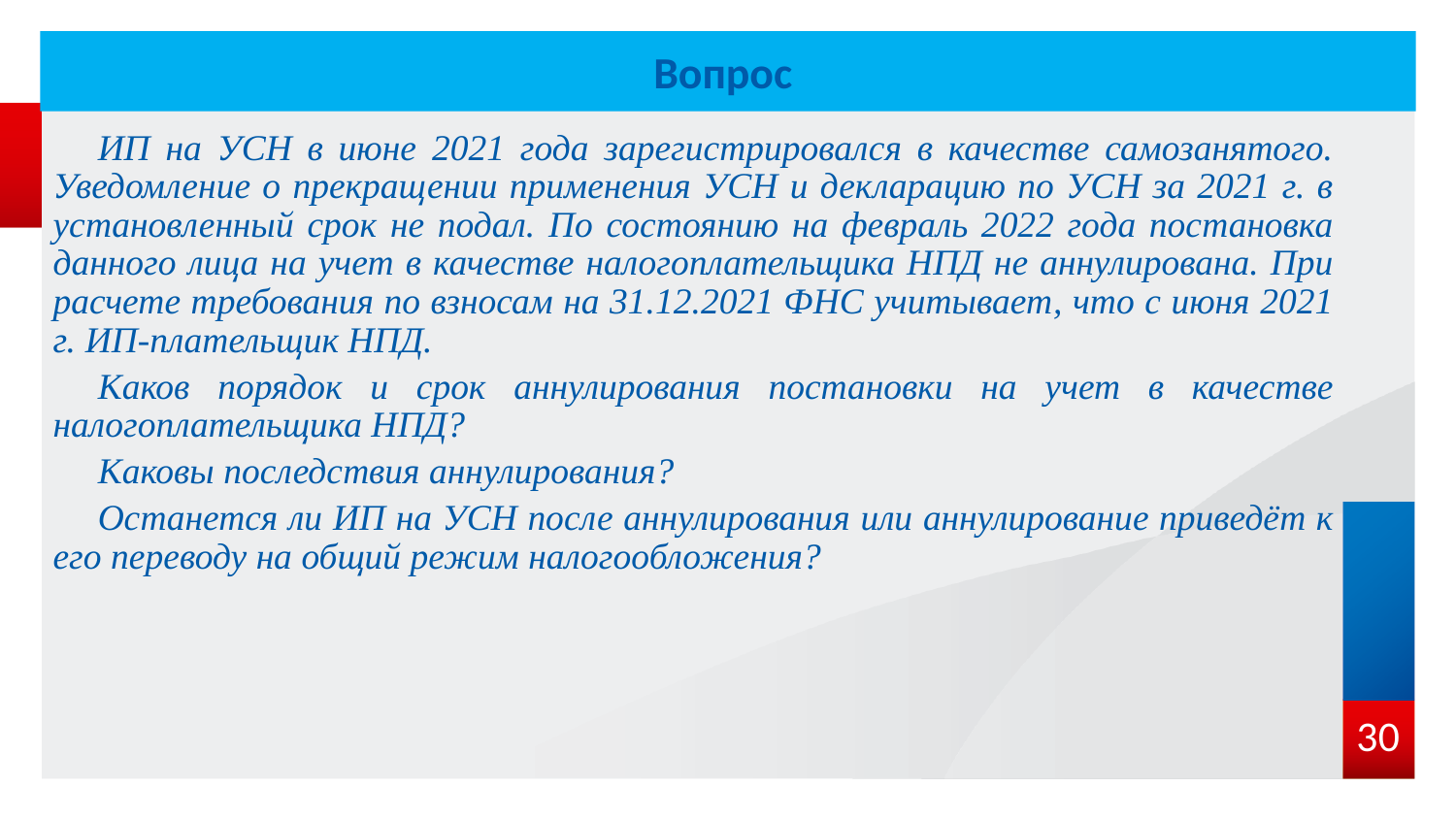

# Вопрос
ИП на УСН в июне 2021 года зарегистрировался в качестве самозанятого. Уведомление о прекращении применения УСН и декларацию по УСН за 2021 г. в установленный срок не подал. По состоянию на февраль 2022 года постановка данного лица на учет в качестве налогоплательщика НПД не аннулирована. При расчете требования по взносам на 31.12.2021 ФНС учитывает, что с июня 2021 г. ИП-плательщик НПД.
Каков порядок и срок аннулирования постановки на учет в качестве налогоплательщика НПД?
Каковы последствия аннулирования?
Останется ли ИП на УСН после аннулирования или аннулирование приведёт к его переводу на общий режим налогообложения?

30